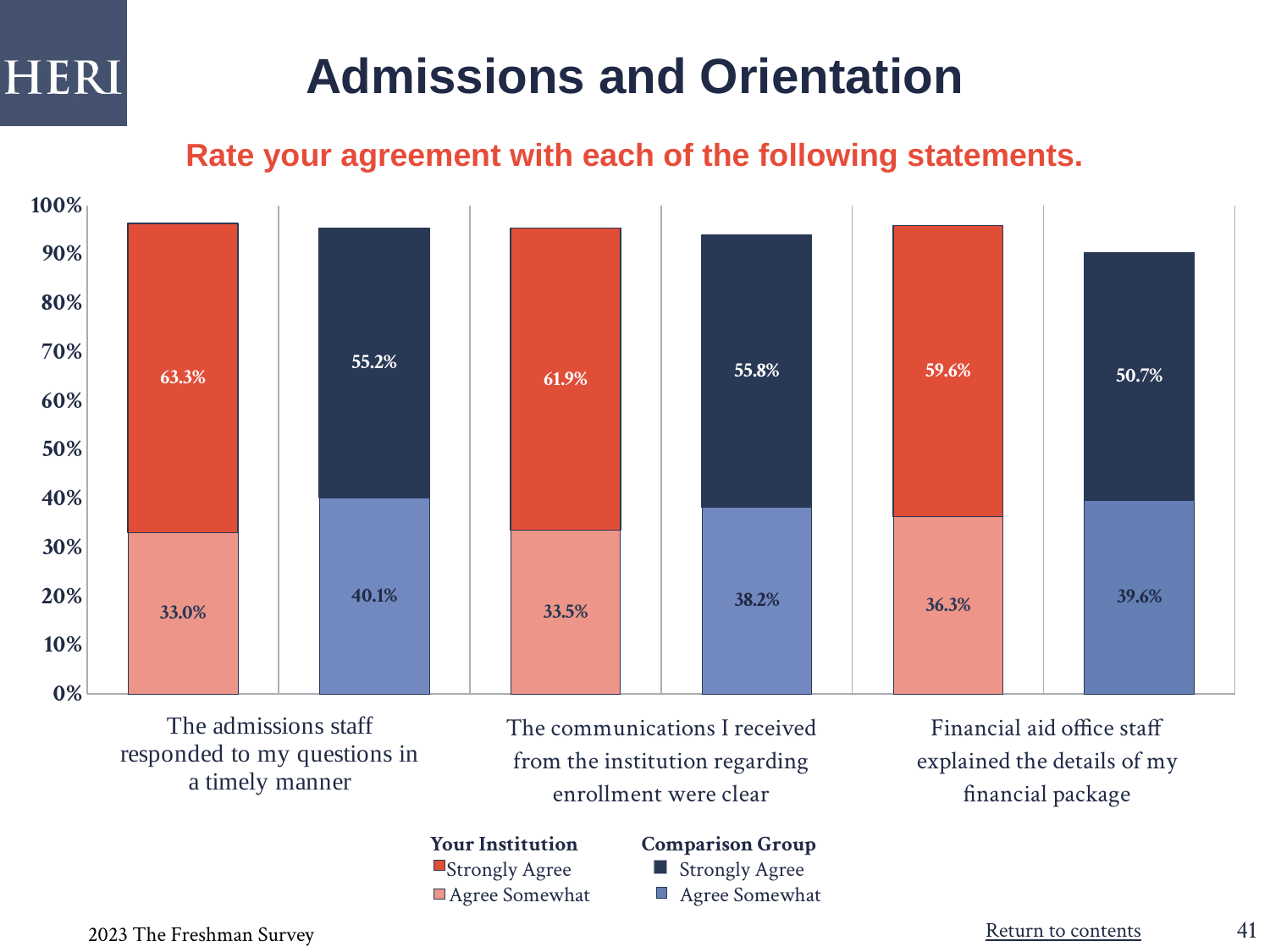

# Admissions and Orientation
Rate your agreement with each of the following statements.

### Chart

| Category | Somewhat Agree | Strongly Agree |
|---|---|---|
| Your Institution | 0.3298 | 0.633 |
| Comparison Group | 0.4013 | 0.5521 |
| Your Institution | 0.3351 | 0.6186 |
| Comparison Group | 0.3815 | 0.5575 |
| Your Institution | 0.3627 | 0.5959 |
| Comparison Group | 0.3962 | 0.5072 |
 Your Institution               Comparison Group
     Strongly Agree	Strongly Agree
     Agree Somewhat	Agree Somewhat

2023 The Freshman Survey

Return to contents
41